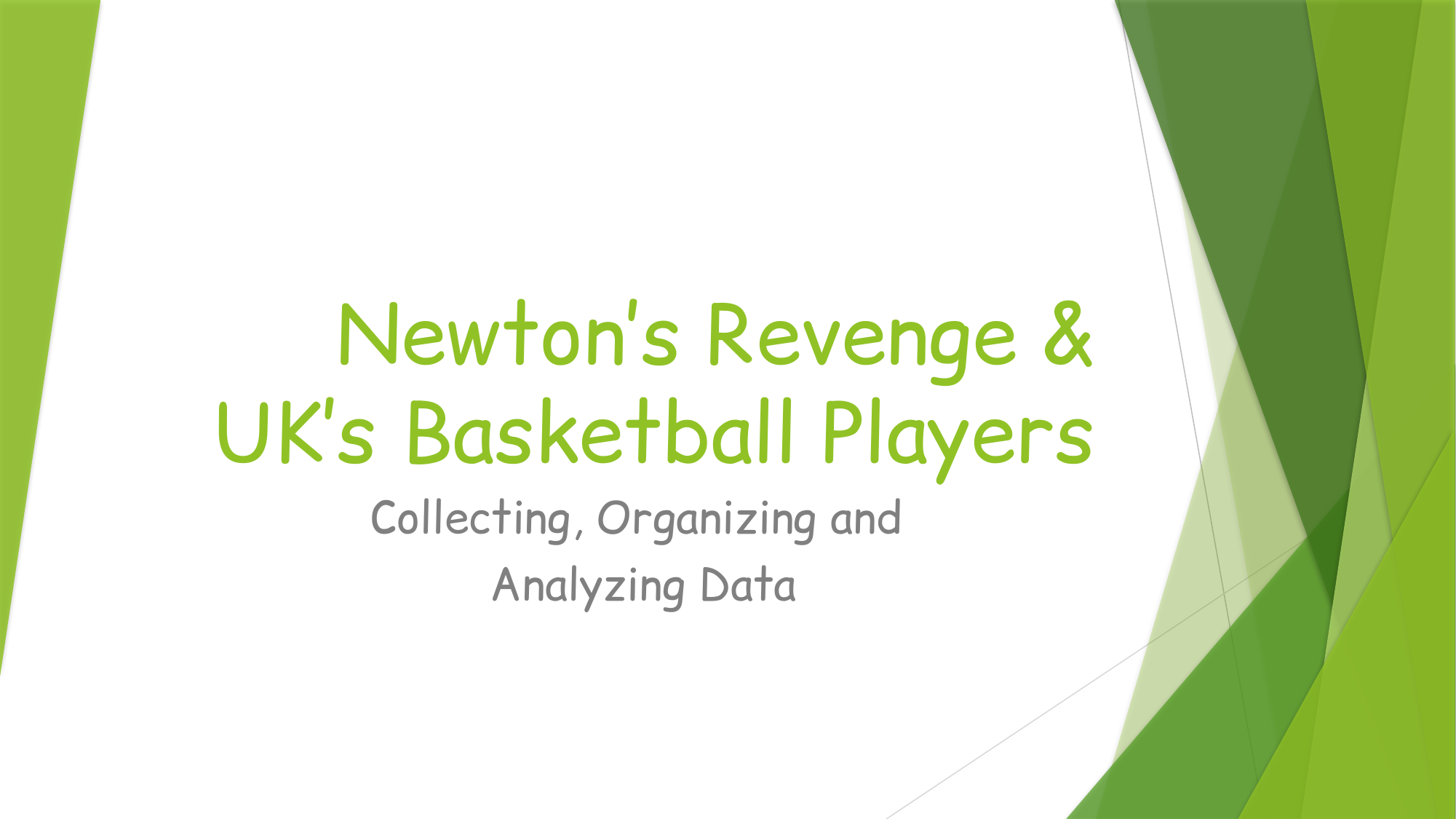

# Newton’s Revenge & UK’s Basketball Players
Collecting, Organizing and
Analyzing Data